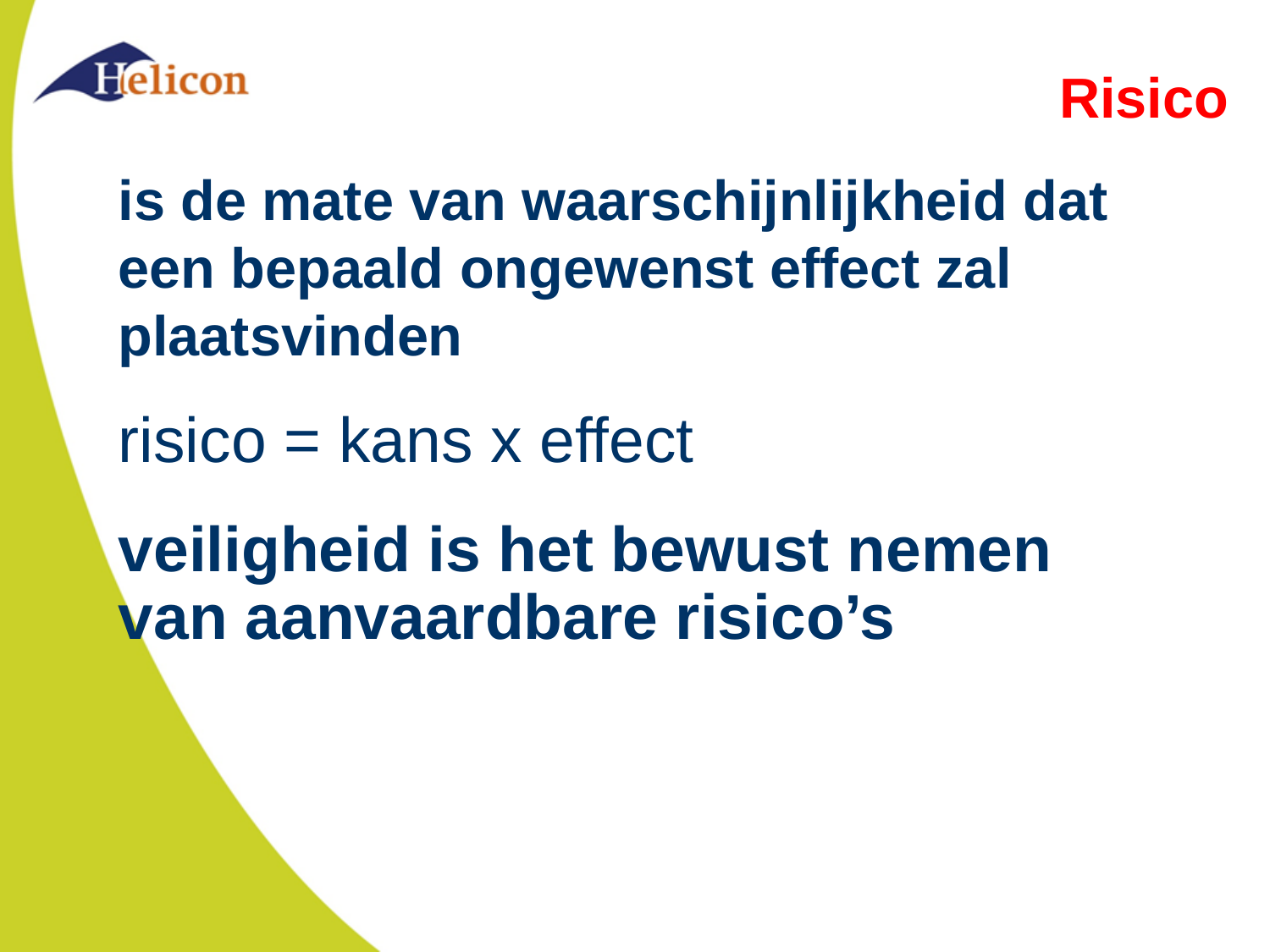

Risico
is de mate van waarschijnlijkheid dat een bepaald ongewenst effect zal plaatsvinden
risico = kans x effect

veiligheid is het bewust nemen
van aanvaardbare risico’s